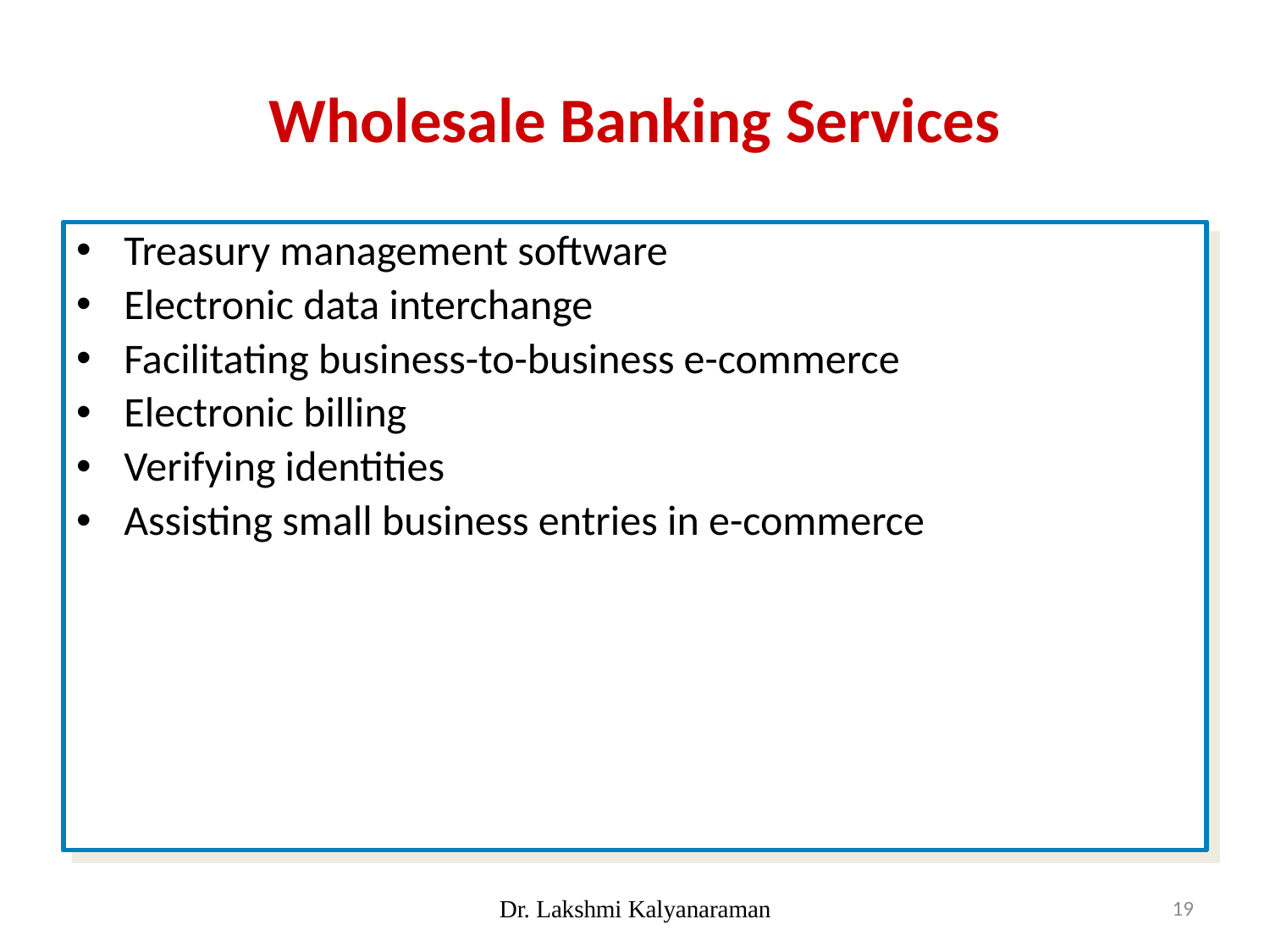

# Wholesale Banking Services
Controlled disbursement accounts
Account reconciliation
Lockbox services
Electronic lockbox
Funds concentration
Electronic funds transfer
Check deposit services
Electronic initiation of letters of credit
Treasury management software
Electronic data interchange
Facilitating business-to-business e-commerce
Electronic billing
Verifying identities
Assisting small business entries in e-commerce
Dr. Lakshmi Kalyanaraman
19